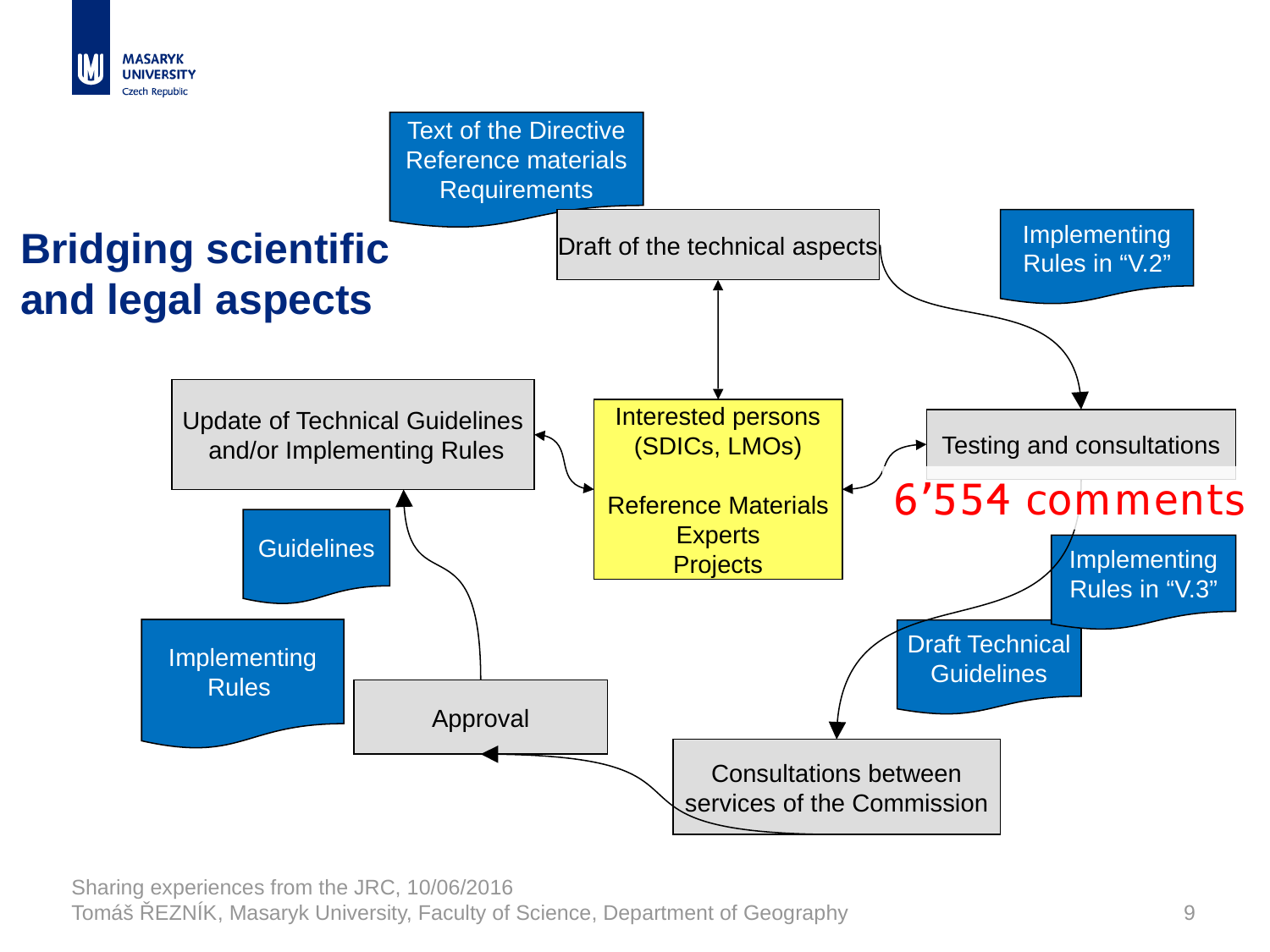

Text of the Directive
Reference materials
Requirements
Draft of the technical aspects
Implementing
Rules in “V.2”
# Bridging scientific and legal aspects
Update of Technical Guidelines
 and/or Implementing Rules
Interested persons
(SDICs, LMOs)

Reference Materials
Experts
Projects
Testing and consultations
6’554 comments
Guidelines
Implementing
Rules in “V.3”
Implementing
Rules
Draft Technical
Guidelines
Approval
Consultations between
services of the Commission
Sharing experiences from the JRC, 10/06/2016
Tomáš ŘEZNÍK, Masaryk University, Faculty of Science, Department of Geography
9